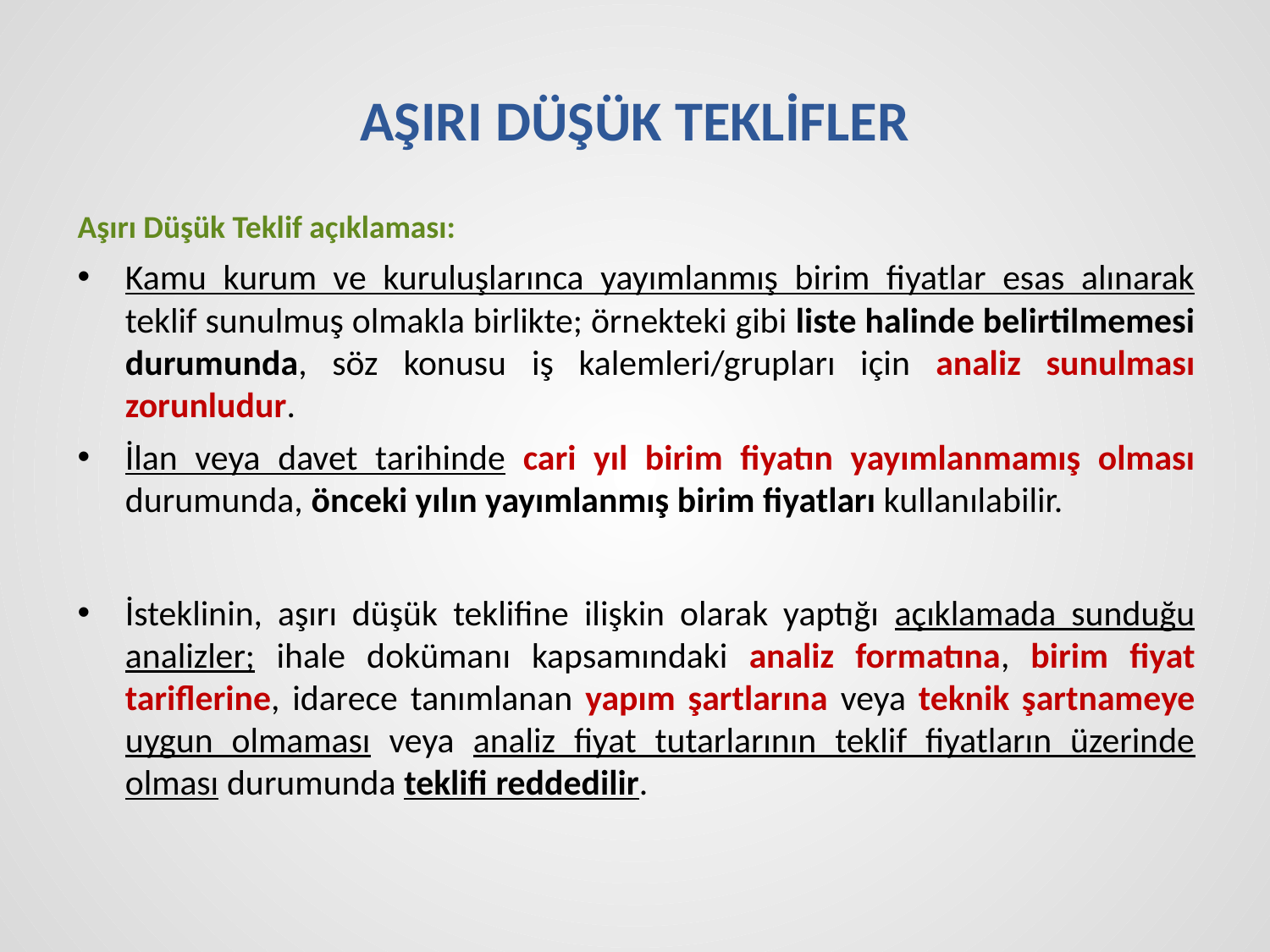

# AŞIRI DÜŞÜK TEKLİFLER
Aşırı Düşük Teklif açıklaması:
Kamu kurum ve kuruluşlarınca yayımlanmış birim fiyatlar esas alınarak teklif sunulmuş olmakla birlikte; örnekteki gibi liste halinde belirtilmemesi durumunda, söz konusu iş kalemleri/grupları için analiz sunulması zorunludur.
İlan veya davet tarihinde cari yıl birim fiyatın yayımlanmamış olması durumunda, önceki yılın yayımlanmış birim fiyatları kullanılabilir.

İsteklinin, aşırı düşük teklifine ilişkin olarak yaptığı açıklamada sunduğu analizler; ihale dokümanı kapsamındaki analiz formatına, birim fiyat tariflerine, idarece tanımlanan yapım şartlarına veya teknik şartnameye uygun olmaması veya analiz fiyat tutarlarının teklif fiyatların üzerinde olması durumunda teklifi reddedilir.